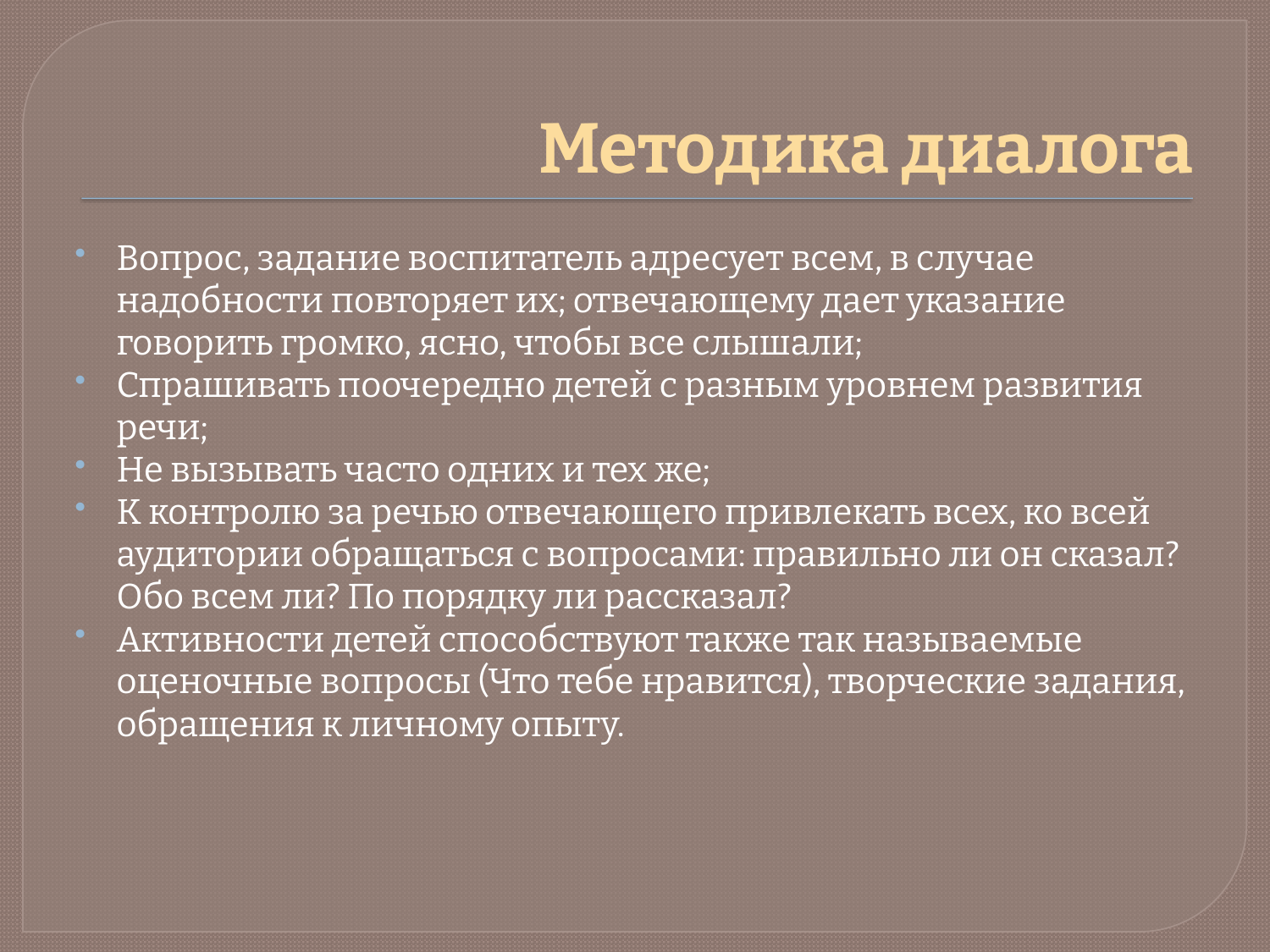

# Методика диалога
Вопрос, задание воспитатель адресует всем, в случае надобности повторяет их; отвечающему дает указание говорить громко, ясно, чтобы все слышали;
Спрашивать поочередно детей с разным уровнем развития речи;
Не вызывать часто одних и тех же;
К контролю за речью отвечающего привлекать всех, ко всей аудитории обращаться с вопросами: правильно ли он сказал? Обо всем ли? По порядку ли рассказал?
Активности детей способствуют также так называемые оценочные вопросы (Что тебе нравится), творческие задания, обращения к личному опыту.